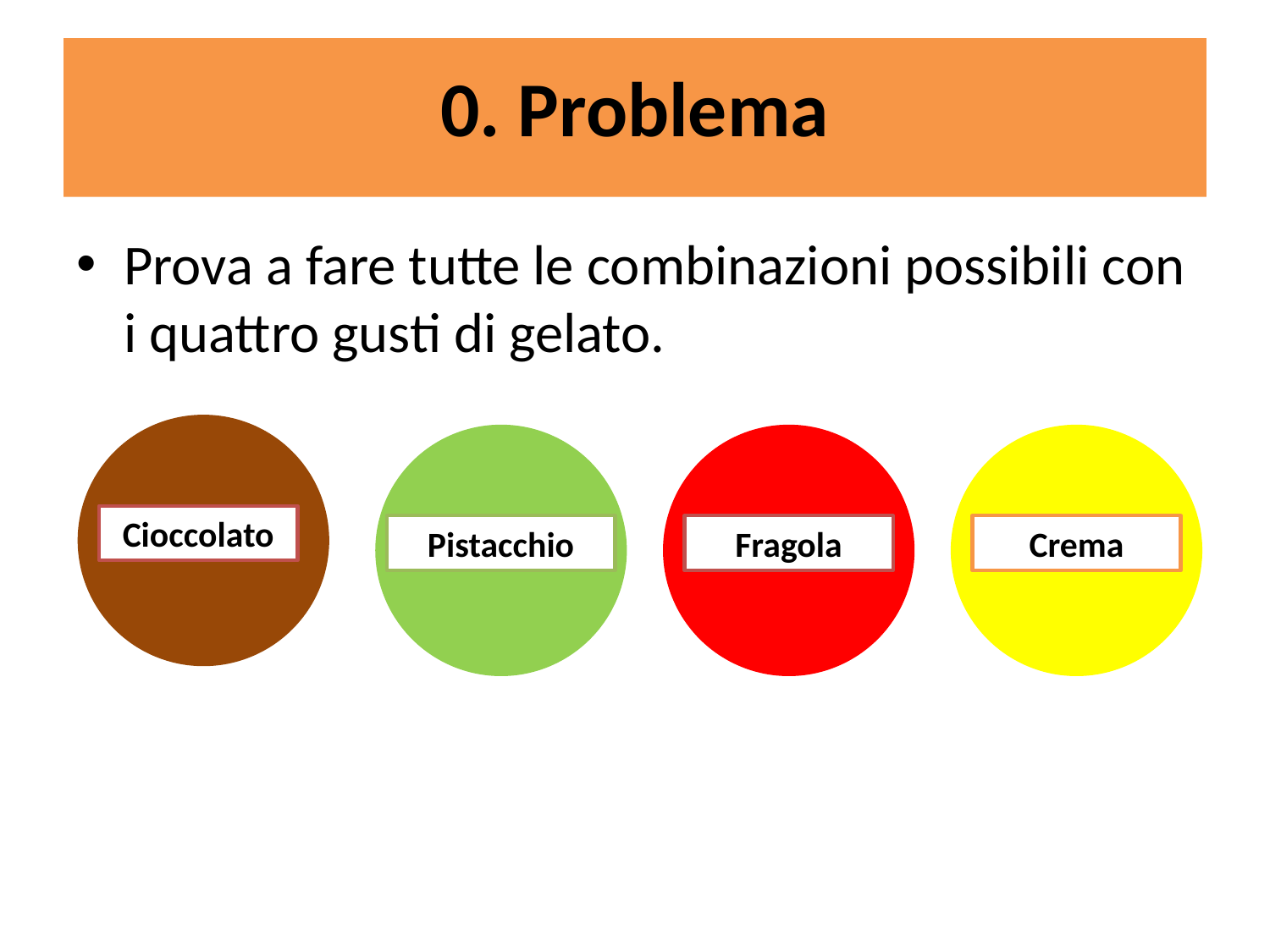

# 0. Problema
Prova a fare tutte le combinazioni possibili con i quattro gusti di gelato.

Cioccolato

Pistacchio
Fragola
Crema